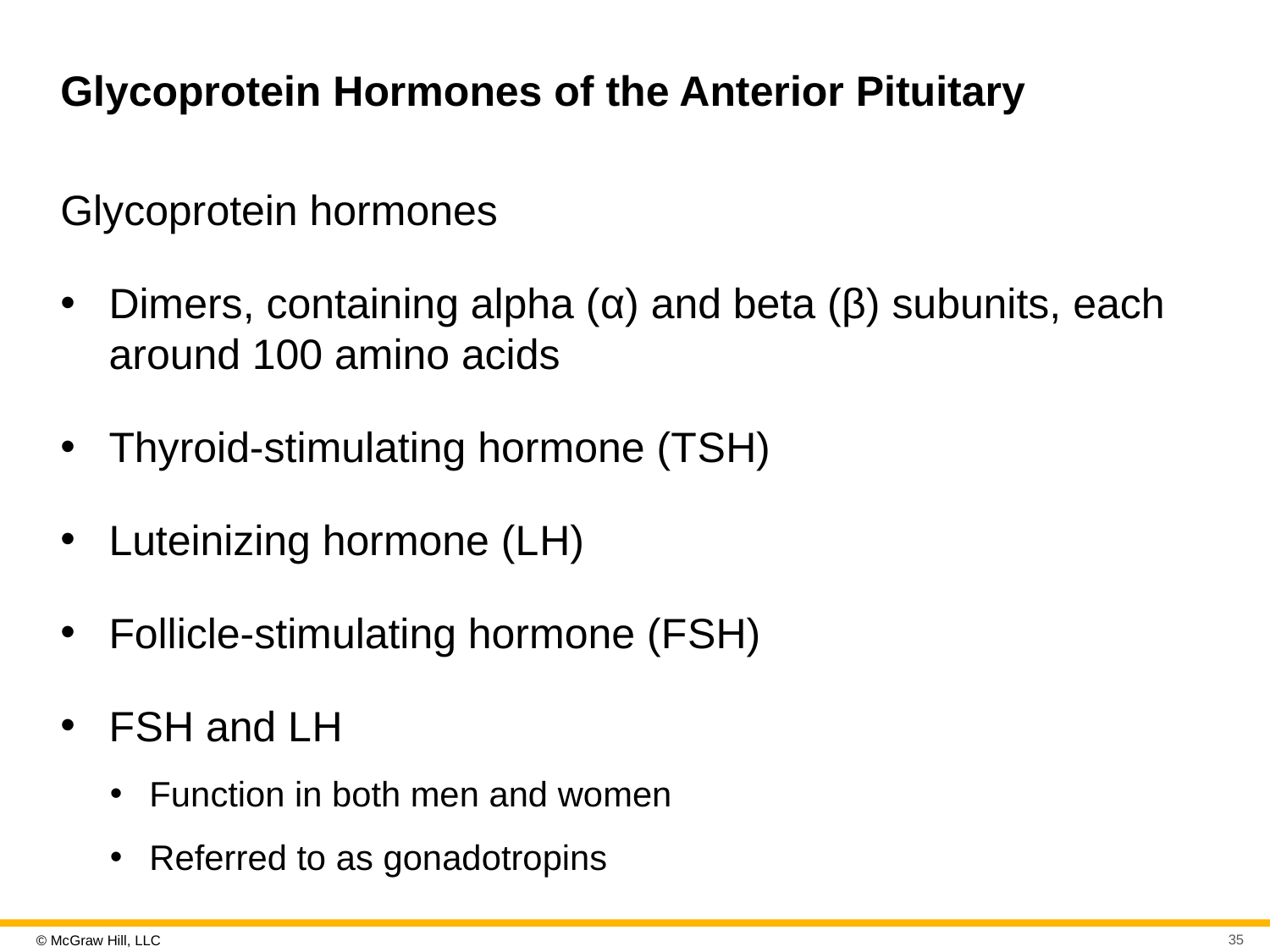

# Glycoprotein Hormones of the Anterior Pituitary
Glycoprotein hormones
Dimers, containing alpha (α) and beta (β) subunits, each around 100 amino acids
Thyroid-stimulating hormone (T S H)
Luteinizing hormone (L H)
Follicle-stimulating hormone (F S H)
F S H and L H
Function in both men and women
Referred to as gonadotropins
35